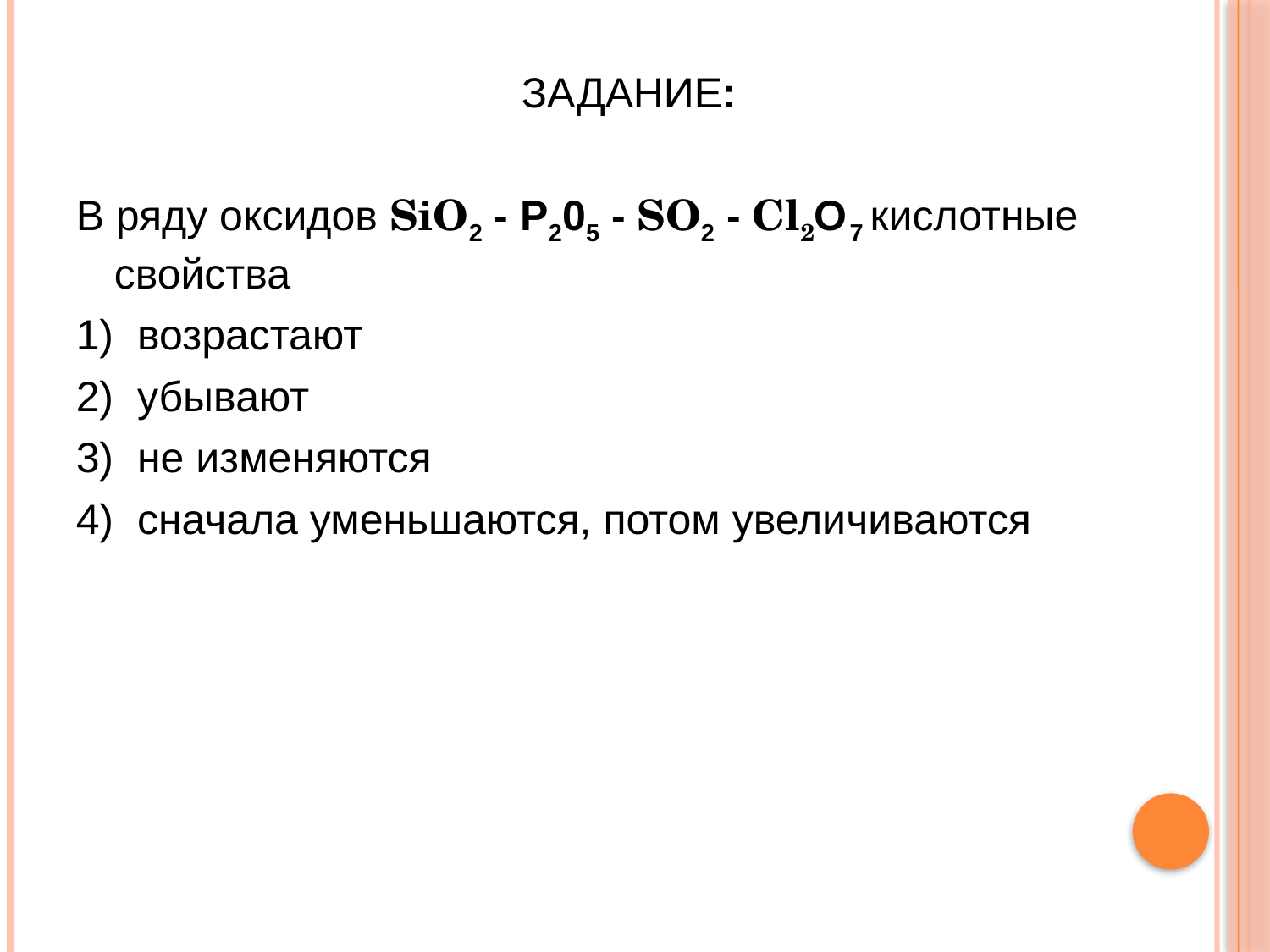

ЗАДАНИЕ:

В ряду оксидов SiO2 - Р205 - SO2 - Cl2O7 кислотные свойства
1)  возрастают
2)  убывают
3)  не изменяются
4)  сначала уменьшаются, потом увеличиваются